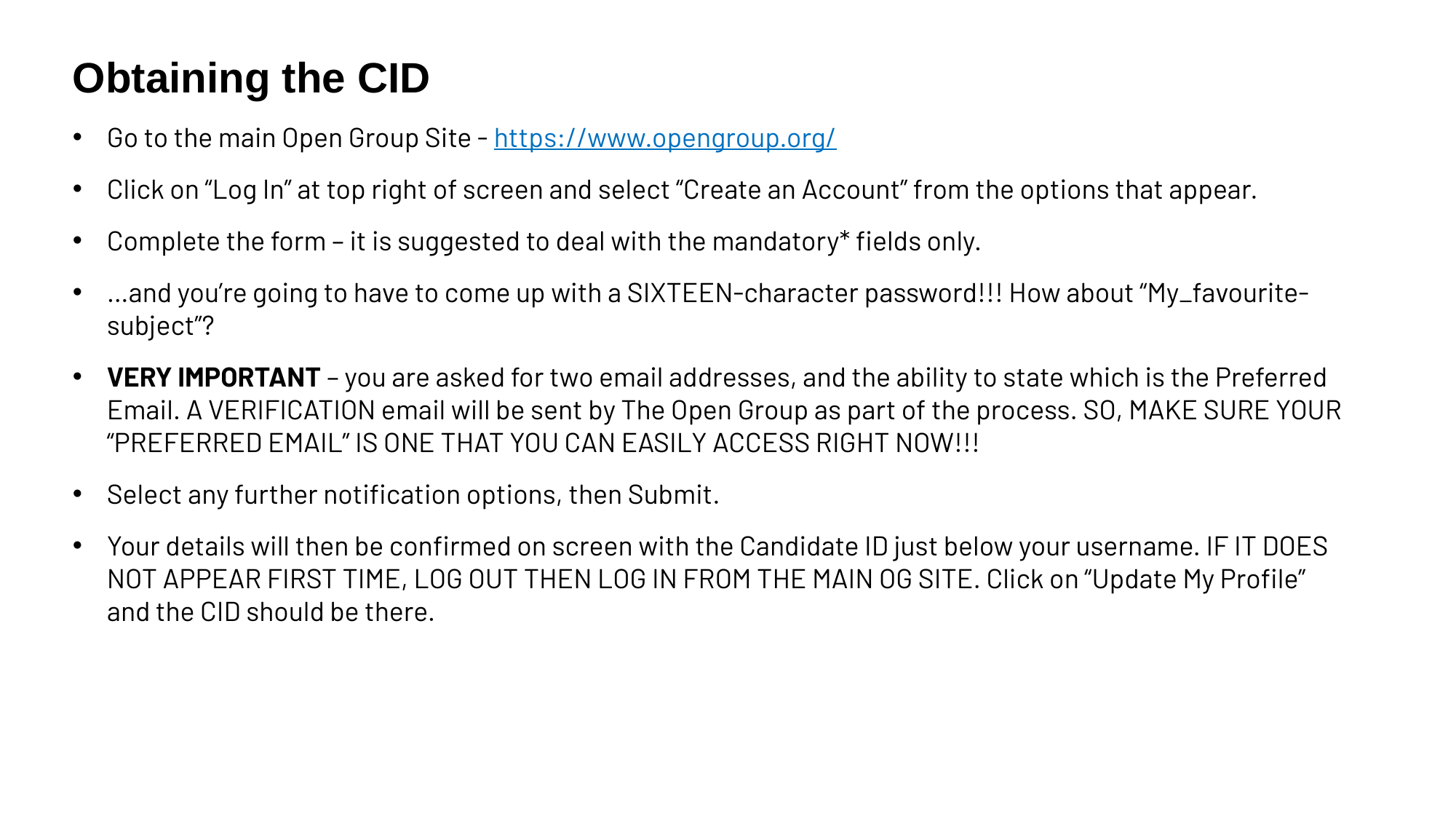

Obtaining the CID
Go to the main Open Group Site - https://www.opengroup.org/
Click on “Log In” at top right of screen and select “Create an Account” from the options that appear.
Complete the form – it is suggested to deal with the mandatory* fields only.
…and you’re going to have to come up with a SIXTEEN-character password!!! How about “My_favourite-subject”?
VERY IMPORTANT – you are asked for two email addresses, and the ability to state which is the Preferred Email. A VERIFICATION email will be sent by The Open Group as part of the process. SO, MAKE SURE YOUR “PREFERRED EMAIL” IS ONE THAT YOU CAN EASILY ACCESS RIGHT NOW!!!
Select any further notification options, then Submit.
Your details will then be confirmed on screen with the Candidate ID just below your username. IF IT DOES NOT APPEAR FIRST TIME, LOG OUT THEN LOG IN FROM THE MAIN OG SITE. Click on “Update My Profile” and the CID should be there.